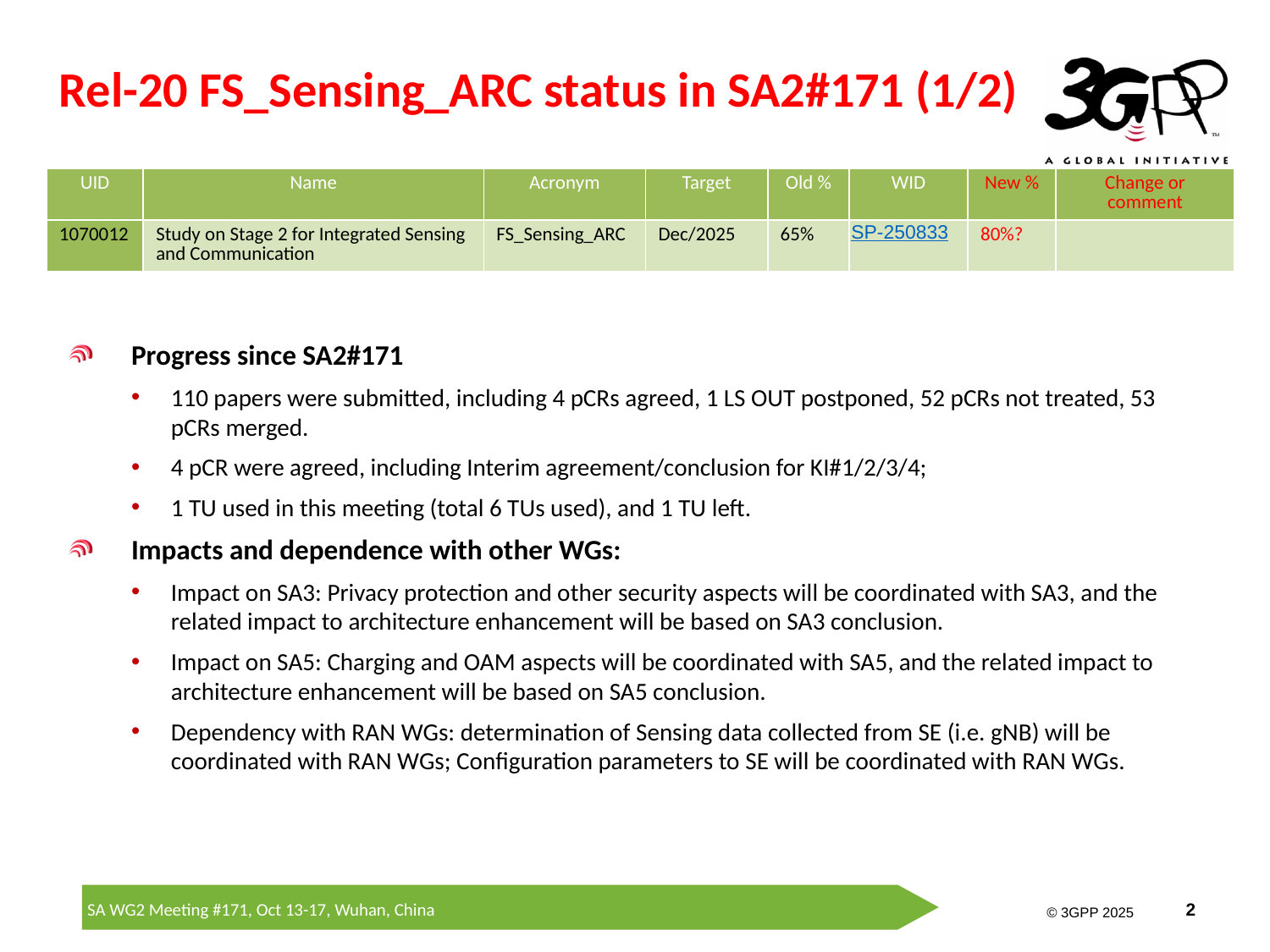

# Rel-20 FS_Sensing_ARC status in SA2#171 (1/2)
| UID | Name | Acronym | Target | Old % | WID | New % | Change or comment |
| --- | --- | --- | --- | --- | --- | --- | --- |
| 1070012 | Study on Stage 2 for Integrated Sensing and Communication | FS\_Sensing\_ARC | Dec/2025 | 65% | SP-250833 | 80%? |  |
Progress since SA2#171
110 papers were submitted, including 4 pCRs agreed, 1 LS OUT postponed, 52 pCRs not treated, 53 pCRs merged.
4 pCR were agreed, including Interim agreement/conclusion for KI#1/2/3/4;
1 TU used in this meeting (total 6 TUs used), and 1 TU left.
Impacts and dependence with other WGs:
Impact on SA3: Privacy protection and other security aspects will be coordinated with SA3, and the related impact to architecture enhancement will be based on SA3 conclusion.
Impact on SA5: Charging and OAM aspects will be coordinated with SA5, and the related impact to architecture enhancement will be based on SA5 conclusion.
Dependency with RAN WGs: determination of Sensing data collected from SE (i.e. gNB) will be coordinated with RAN WGs; Configuration parameters to SE will be coordinated with RAN WGs.